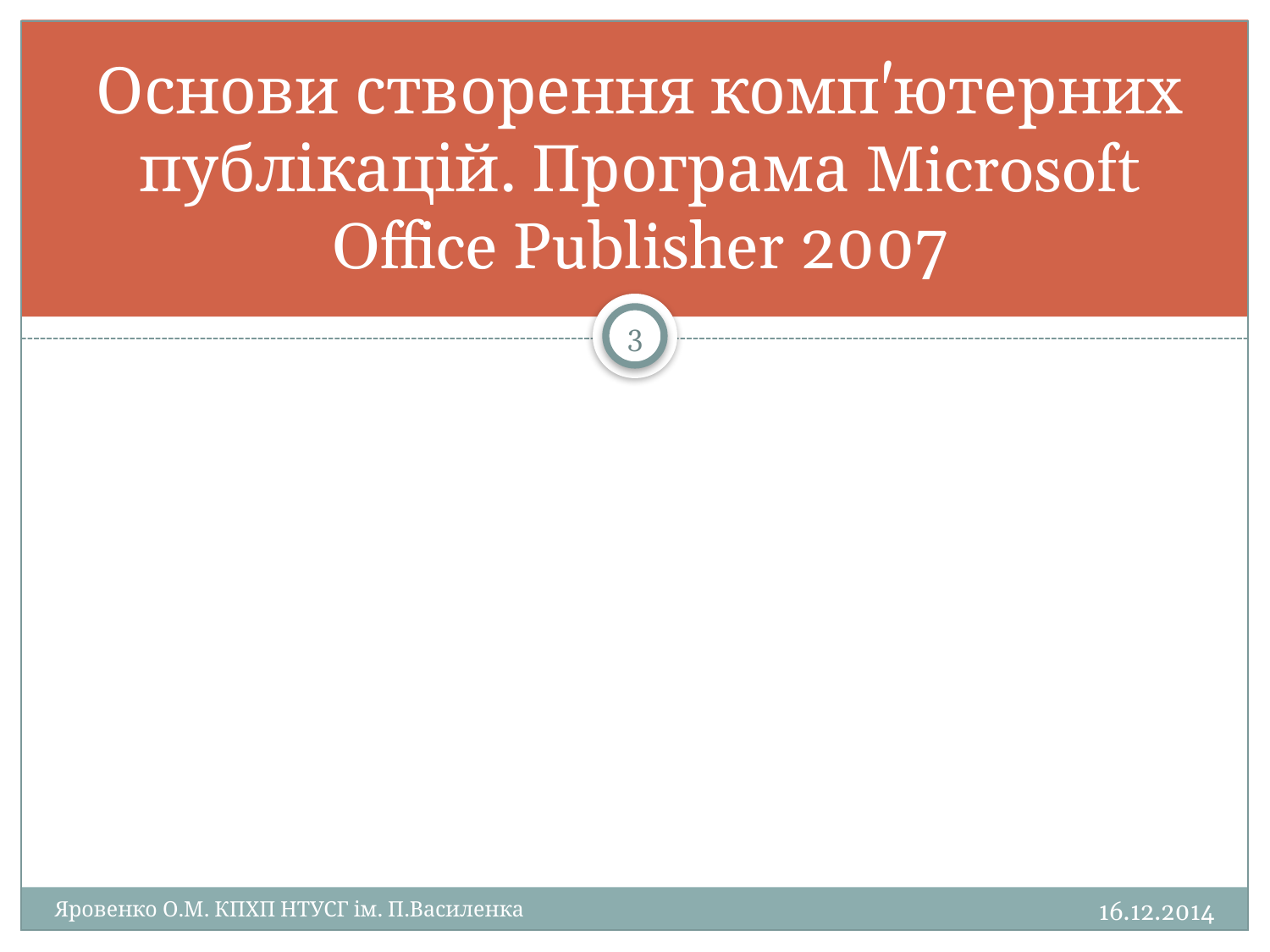

# Основи створення комп'ютерних публікацій. Програма Microsoft Office Publisher 2007
3
16.12.2014
Яровенко О.М. КПХП НТУСГ ім. П.Василенка